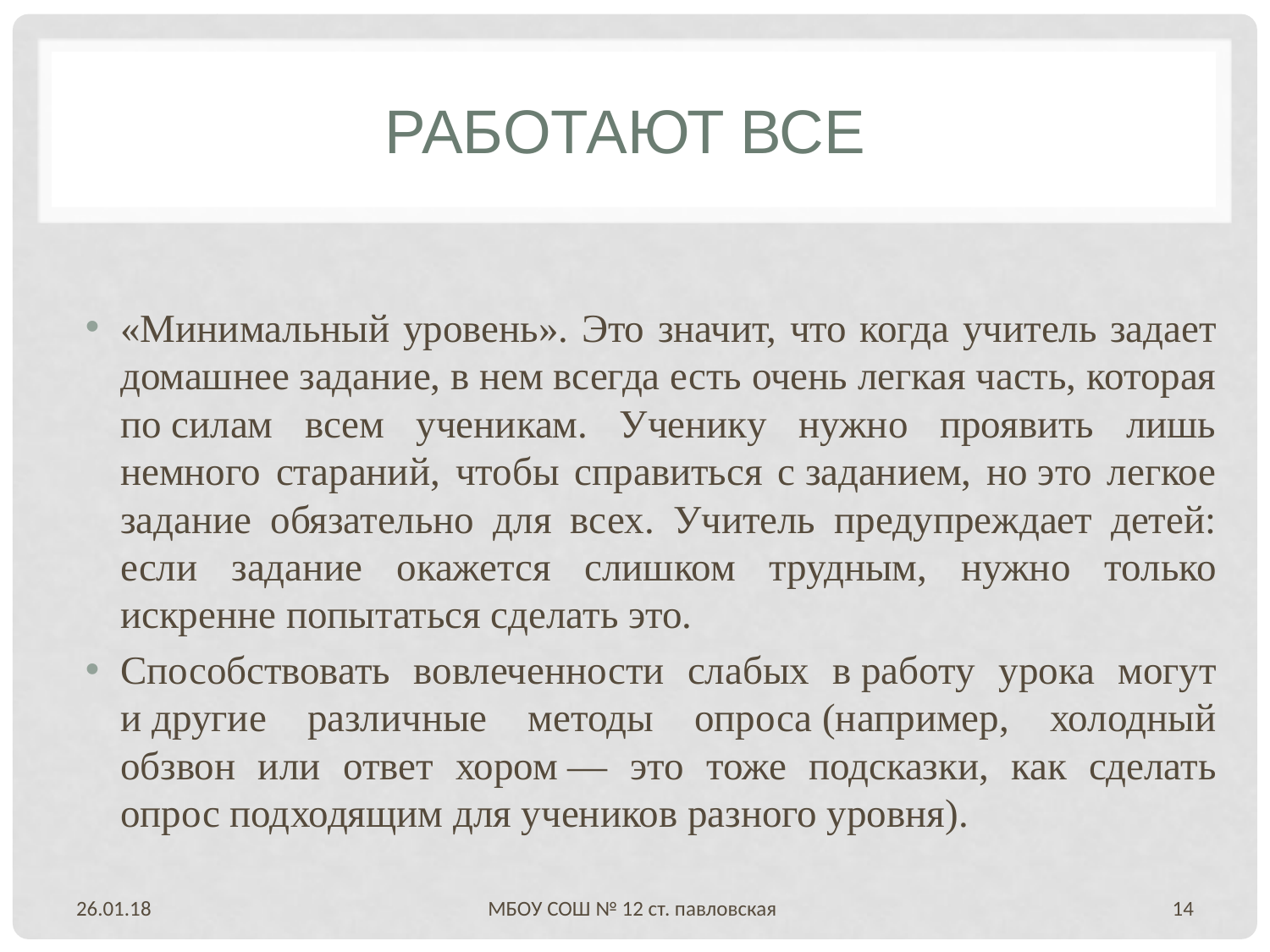

# Работают все
«Минимальный уровень». Это значит, что когда учитель задает домашнее задание, в нем всегда есть очень легкая часть, которая по силам всем ученикам. Ученику нужно проявить лишь немного стараний, чтобы справиться с заданием, но это легкое задание обязательно для всех. Учитель предупреждает детей: если задание окажется слишком трудным, нужно только искренне попытаться сделать это.
Способствовать вовлеченности слабых в работу урока могут и другие различные методы опроса (например, холодный обзвон или ответ хором — это тоже подсказки, как сделать опрос подходящим для учеников разного уровня).

26.01.18
МБОУ СОШ № 12 ст. павловская
14